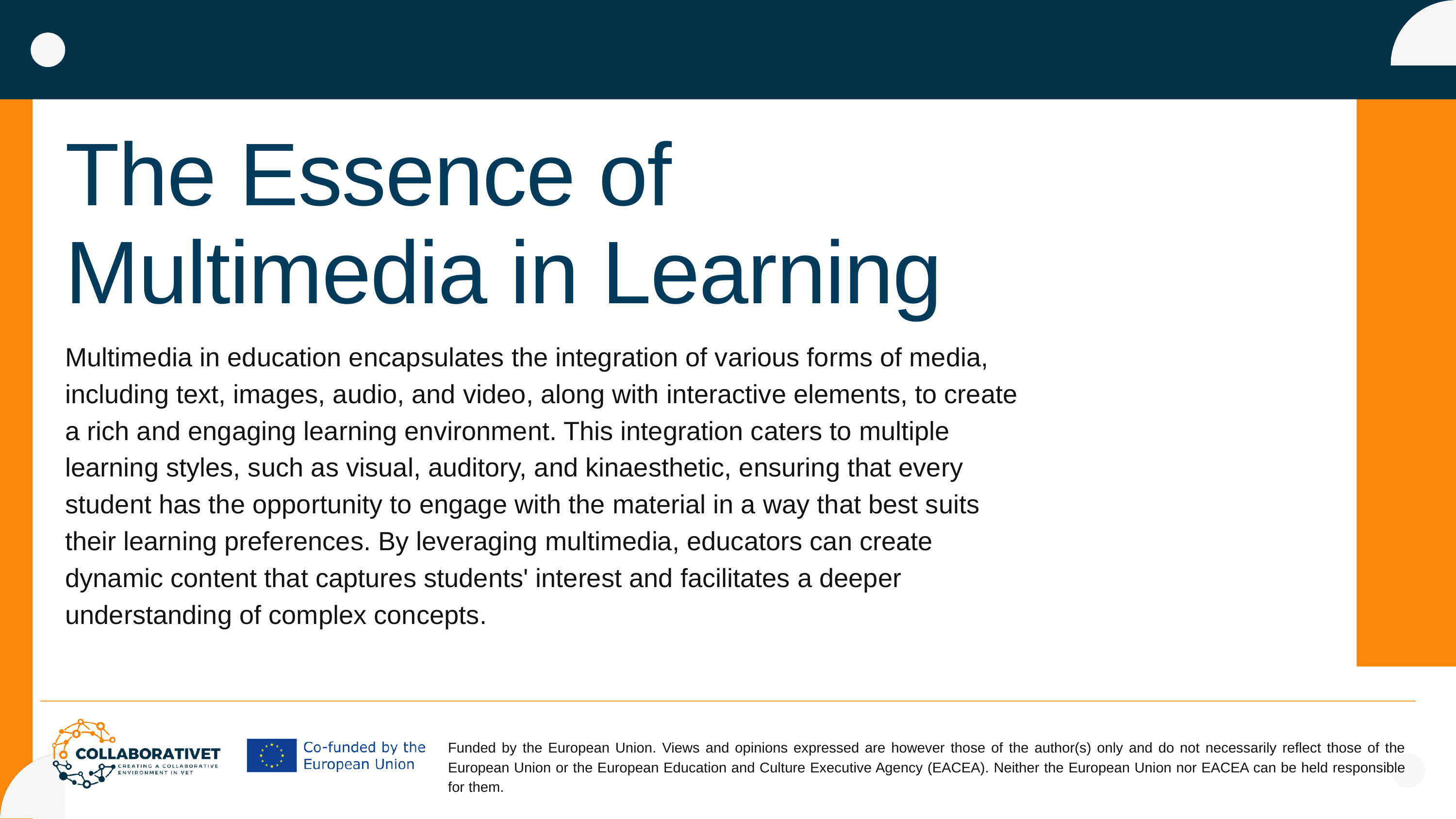

The Essence of Multimedia in Learning
Multimedia in education encapsulates the integration of various forms of media, including text, images, audio, and video, along with interactive elements, to create a rich and engaging learning environment. This integration caters to multiple learning styles, such as visual, auditory, and kinaesthetic, ensuring that every student has the opportunity to engage with the material in a way that best suits their learning preferences. By leveraging multimedia, educators can create dynamic content that captures students' interest and facilitates a deeper understanding of complex concepts.

Funded by the European Union. Views and opinions expressed are however those of the author(s) only and do not necessarily reflect those of the European Union or the European Education and Culture Executive Agency (EACEA). Neither the European Union nor EACEA can be held responsible for them.